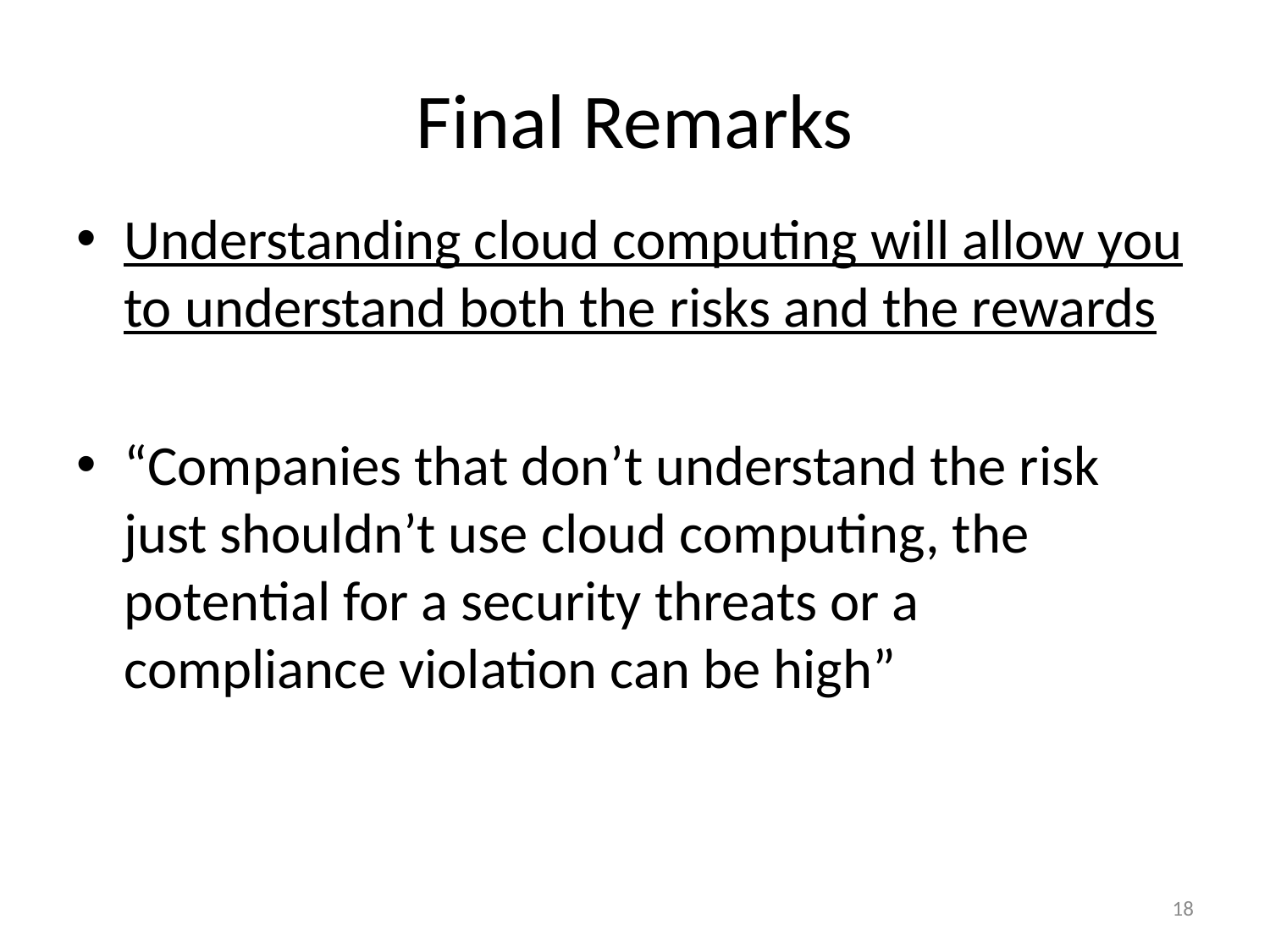

# Final Remarks
Understanding cloud computing will allow you to understand both the risks and the rewards

“Companies that don’t understand the risk just shouldn’t use cloud computing, the potential for a security threats or a compliance violation can be high”

18